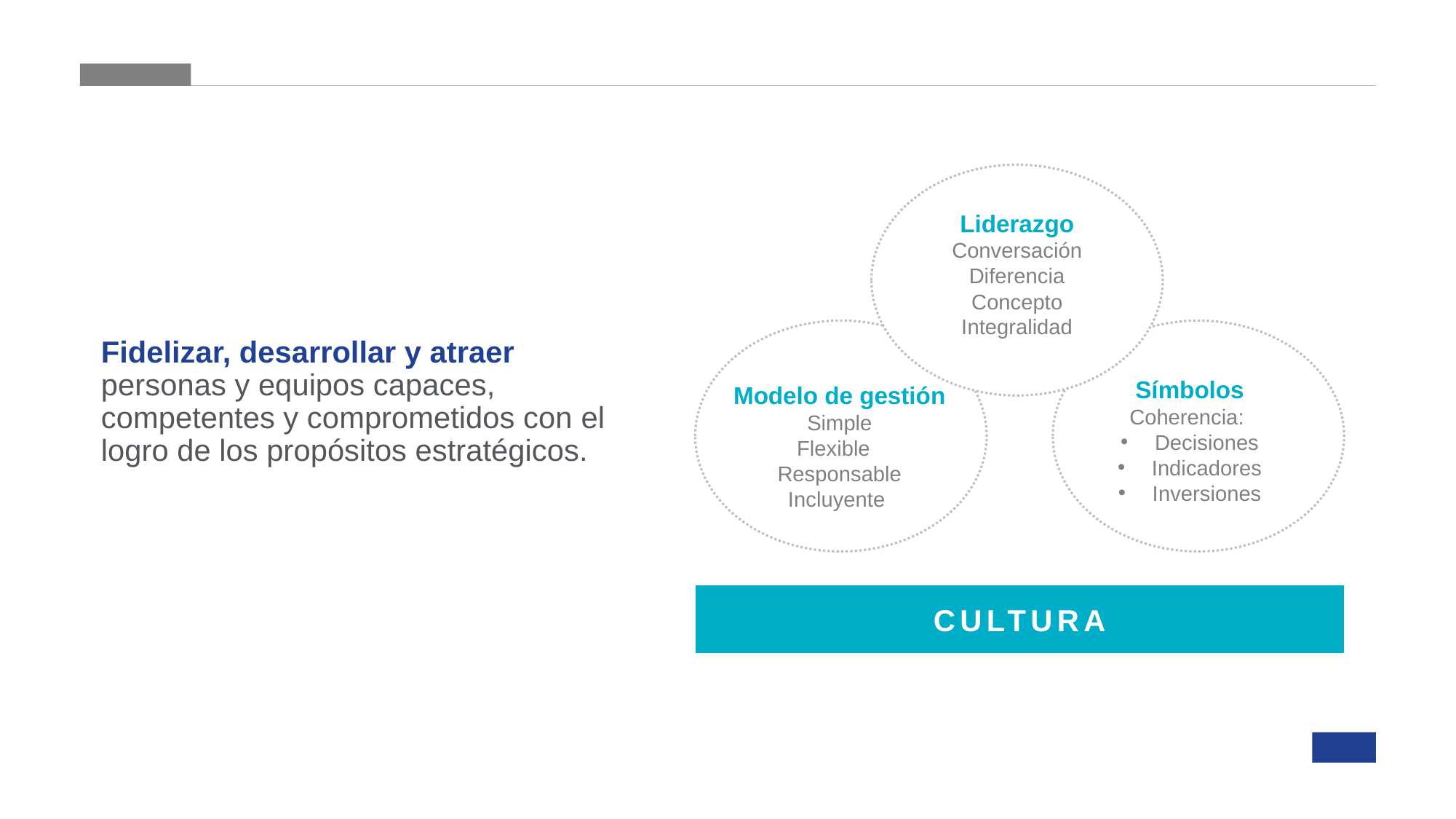

Liderazgo
Conversación
Diferencia
Concepto
Integralidad

Fidelizar, desarrollar y atraer personas y equipos capaces, competentes y comprometidos con el logro de los propósitos estratégicos.
Símbolos
Coherencia:
Decisiones
Indicadores
Inversiones
Modelo de gestión
Simple
Flexible
Responsable
Incluyente
CULTURA